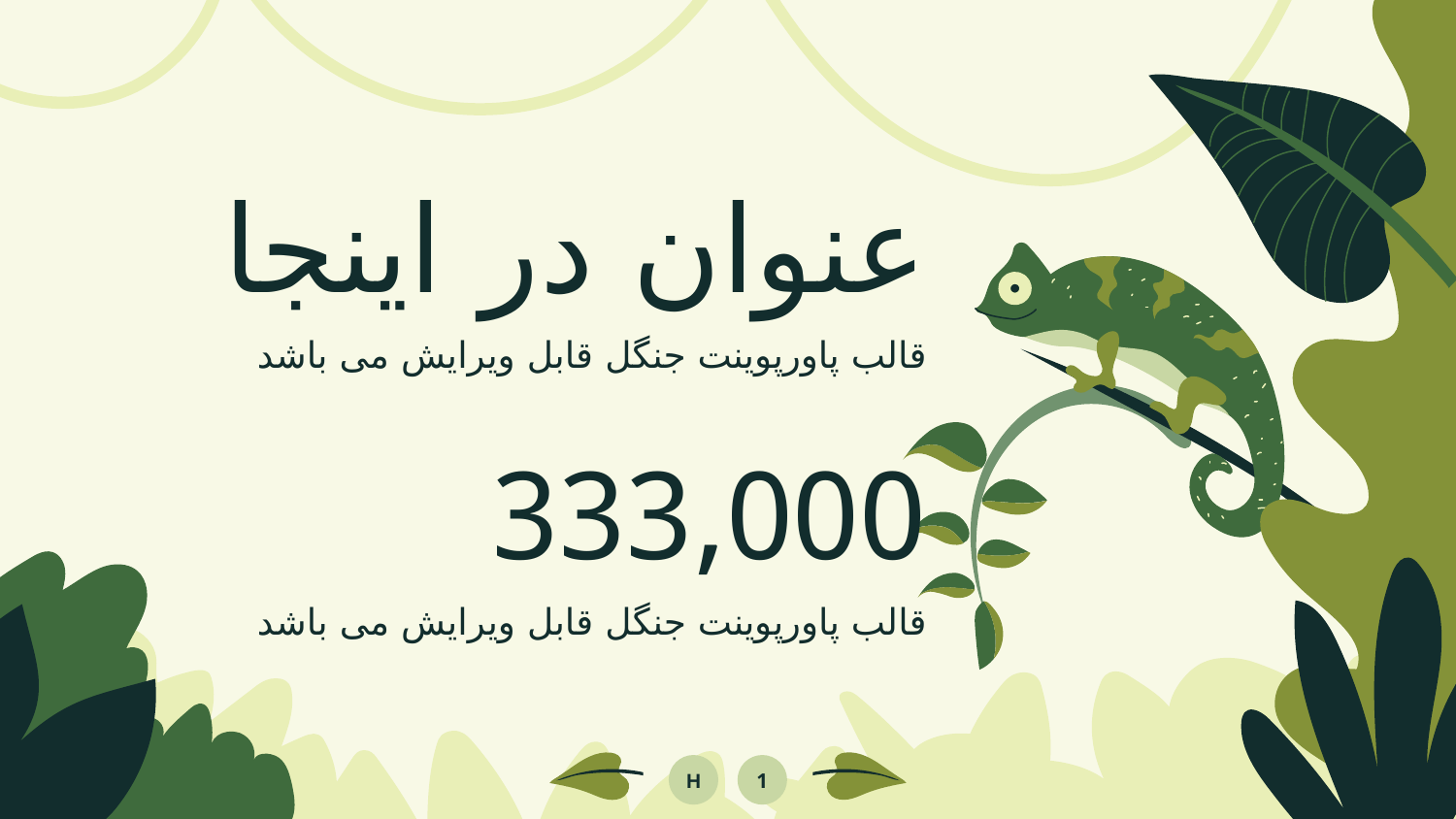

# عنوان در اینجا

قالب پاورپوینت جنگل قابل ویرایش می باشد

333,000

قالب پاورپوینت جنگل قابل ویرایش می باشد

H
1